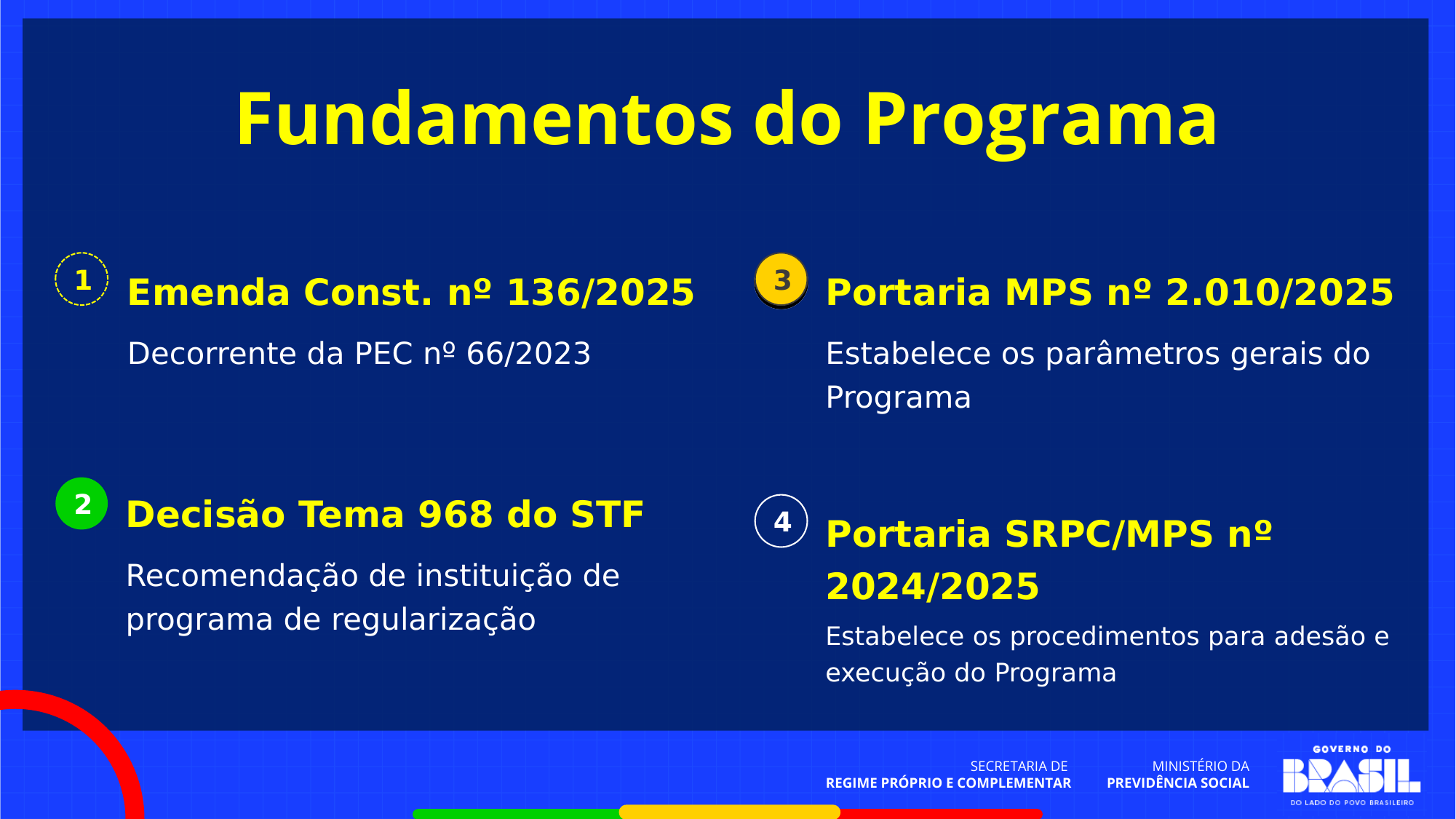

# Fundamentos do Programa
1
3
Emenda Const. nº 136/2025
Portaria MPS nº 2.010/2025
Decorrente da PEC nº 66/2023
Estabelece os parâmetros gerais do Programa
Decisão Tema 968 do STF
2
4
Portaria SRPC/MPS nº 2024/2025
Recomendação de instituição de programa de regularização
Estabelece os procedimentos para adesão e execução do Programa